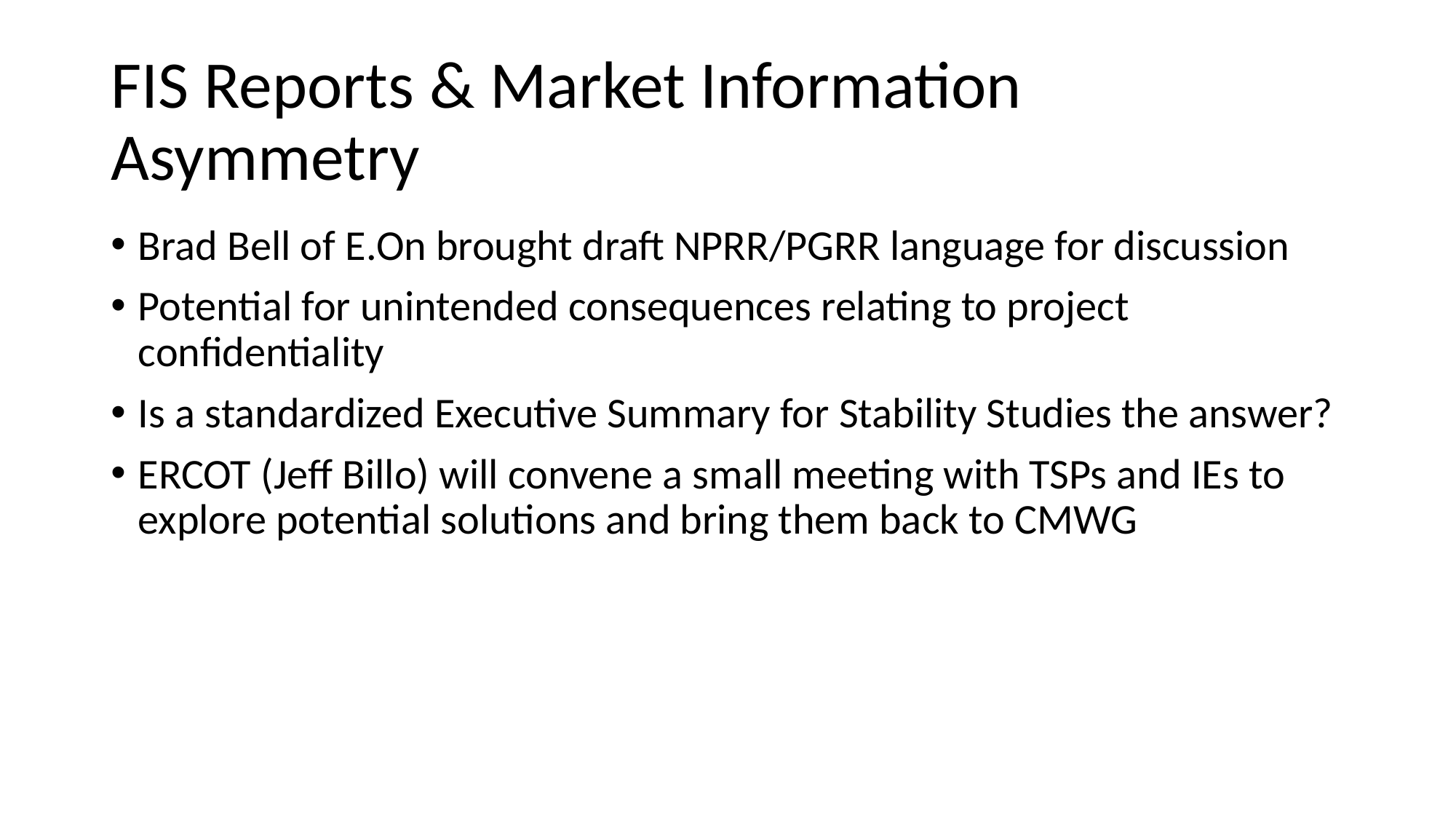

# FIS Reports & Market Information Asymmetry
Brad Bell of E.On brought draft NPRR/PGRR language for discussion
Potential for unintended consequences relating to project confidentiality
Is a standardized Executive Summary for Stability Studies the answer?
ERCOT (Jeff Billo) will convene a small meeting with TSPs and IEs to explore potential solutions and bring them back to CMWG